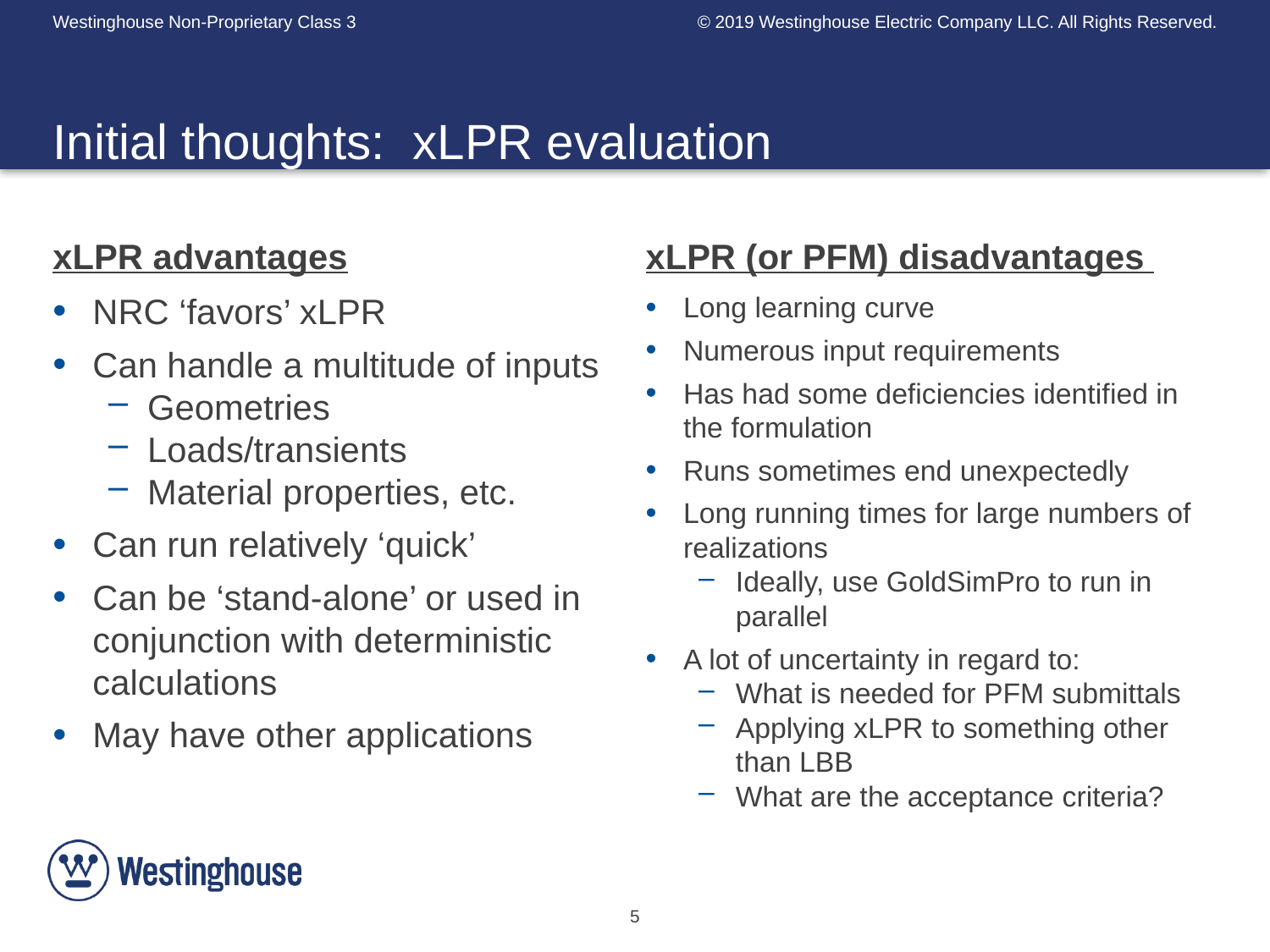

# Initial thoughts:  xLPR evaluation
xLPR advantages
xLPR (or PFM) disadvantages
NRC ‘favors’ xLPR
Can handle a multitude of inputs
Geometries
Loads/transients
Material properties, etc.
Can run relatively ‘quick’
Can be ‘stand-alone’ or used in conjunction with deterministic calculations
May have other applications
Long learning curve
Numerous input requirements
Has had some deficiencies identified in the formulation
Runs sometimes end unexpectedly
Long running times for large numbers of realizations
Ideally, use GoldSimPro to run in parallel
A lot of uncertainty in regard to:
What is needed for PFM submittals
Applying xLPR to something other than LBB
What are the acceptance criteria?